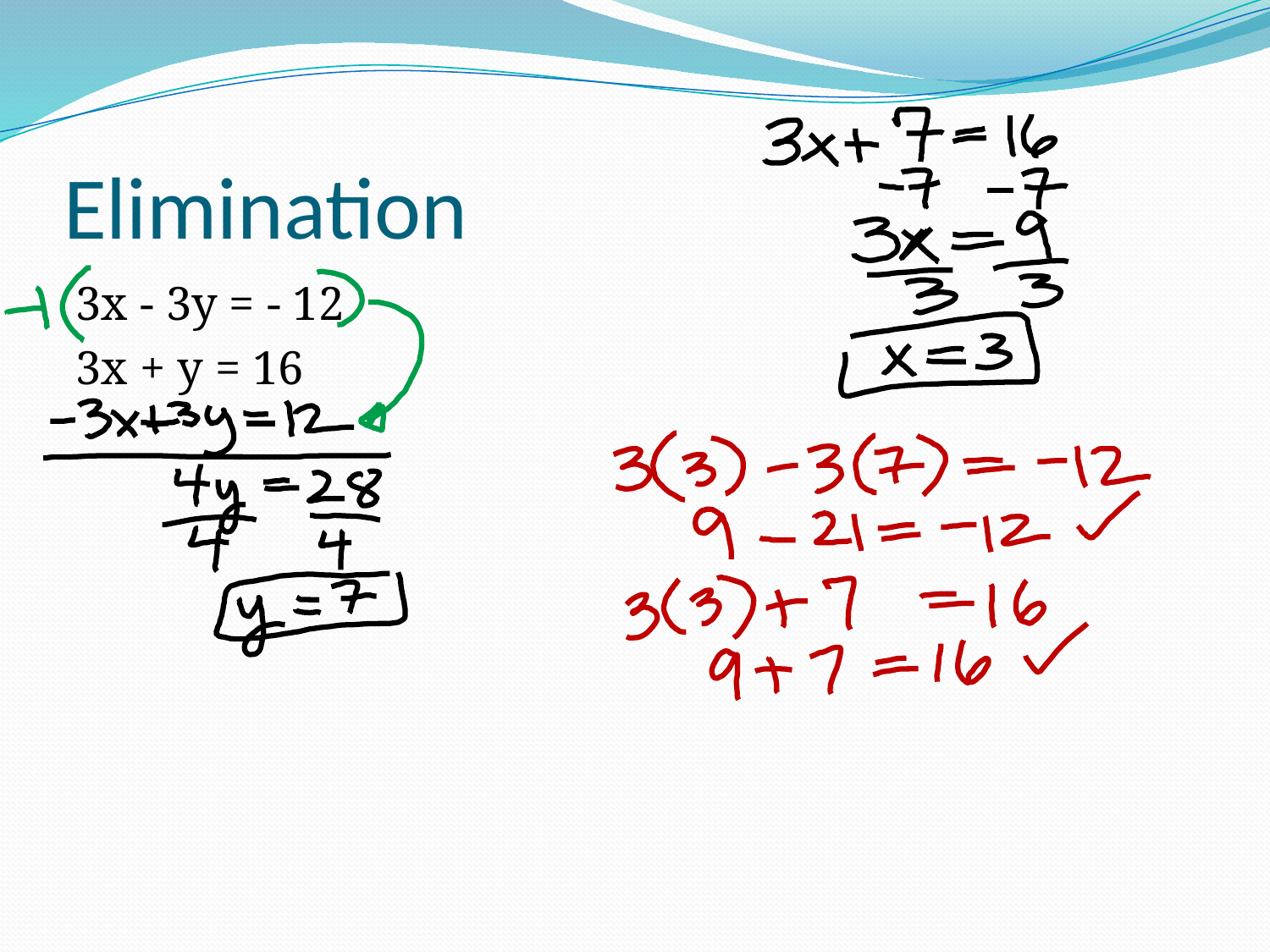

# Elimination

3x - 3y = - 12
3x + y = 16